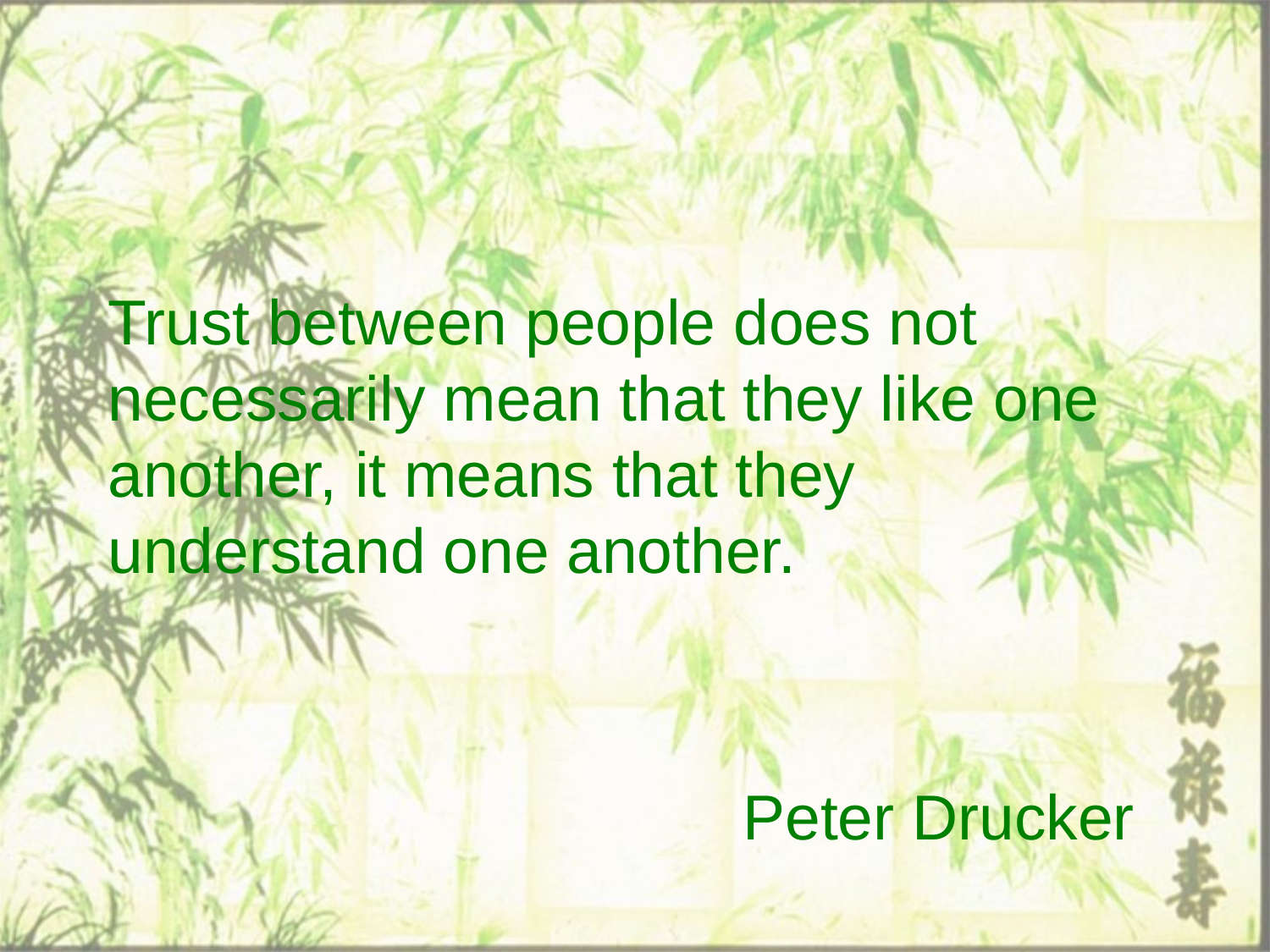

Trust between people does not necessarily mean that they like one another, it means that they understand one another.

					Peter Drucker